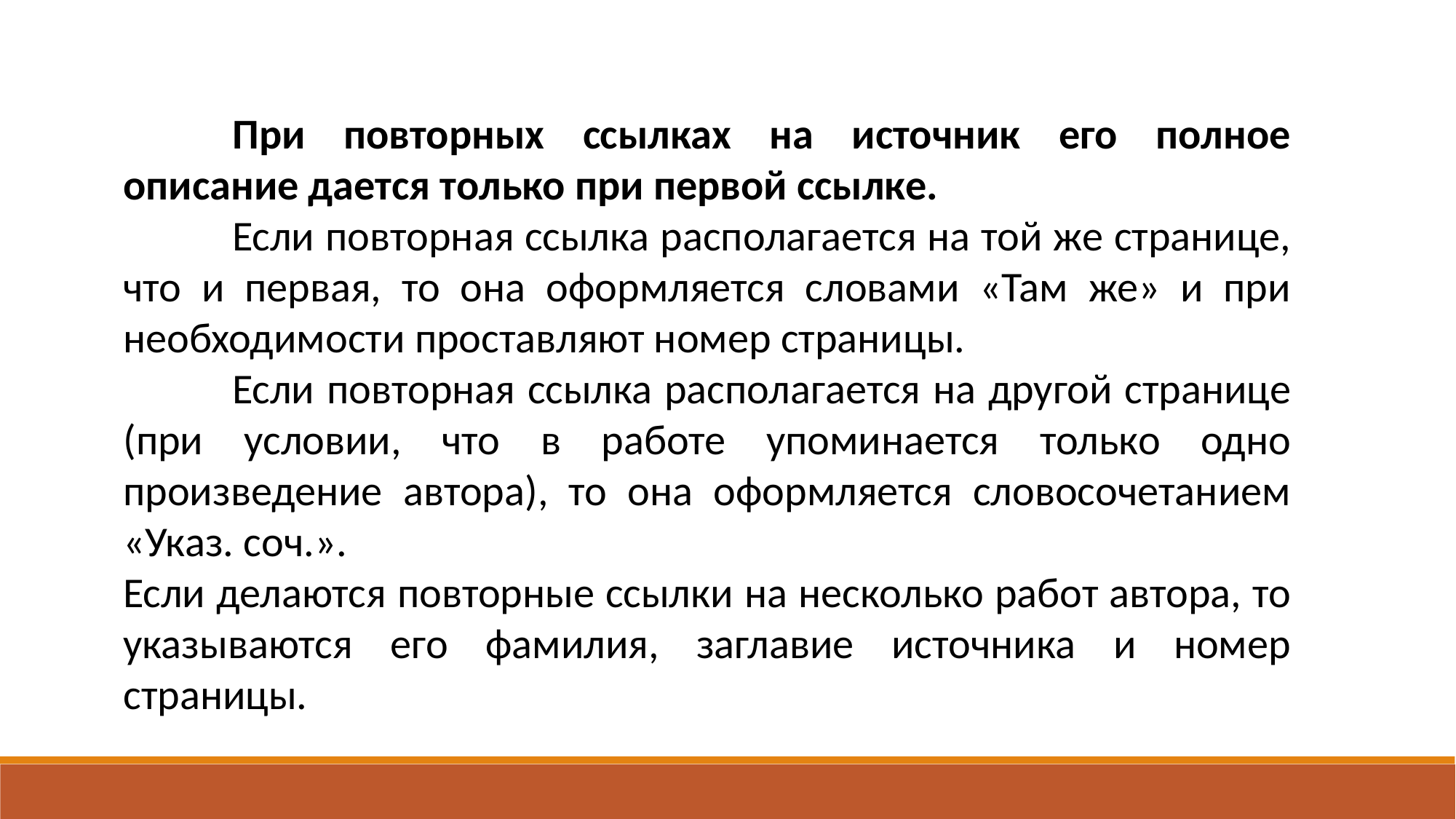

При повторных ссылках на источник его полное описание дается только при первой ссылке.
	Если повторная ссылка располагается на той же странице, что и первая, то она оформляется словами «Там же» и при необходимости проставляют номер страницы.
	Если повторная ссылка располагается на другой странице (при условии, что в работе упоминается только одно произведение автора), то она оформляется словосочетанием «Указ. соч.».
Если делаются повторные ссылки на несколько работ автора, то указываются его фамилия, заглавие источника и номер страницы.